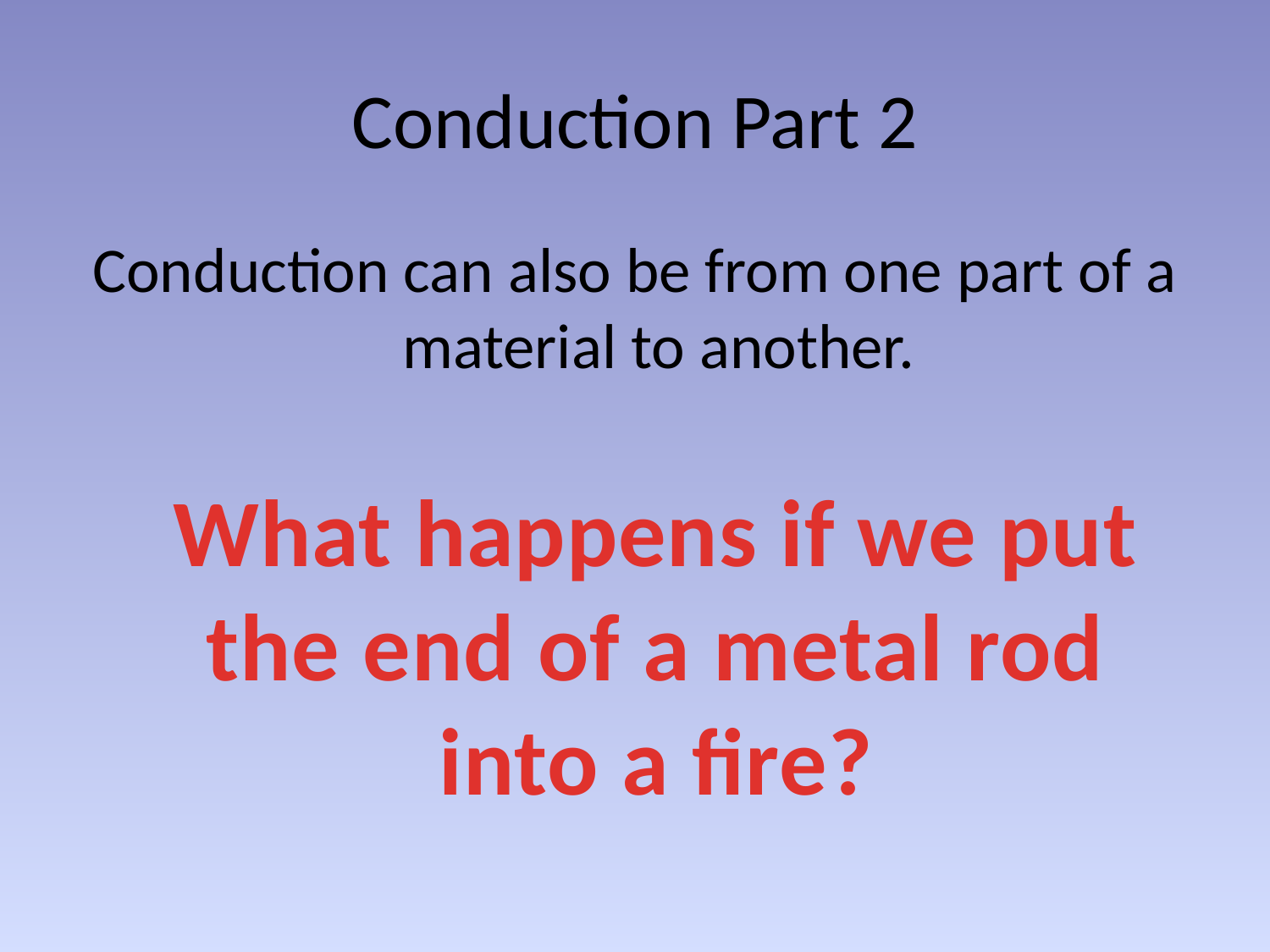

# Conduction Part 2
Conduction can also be from one part of a material to another.

What happens if we put the end of a metal rod into a fire?